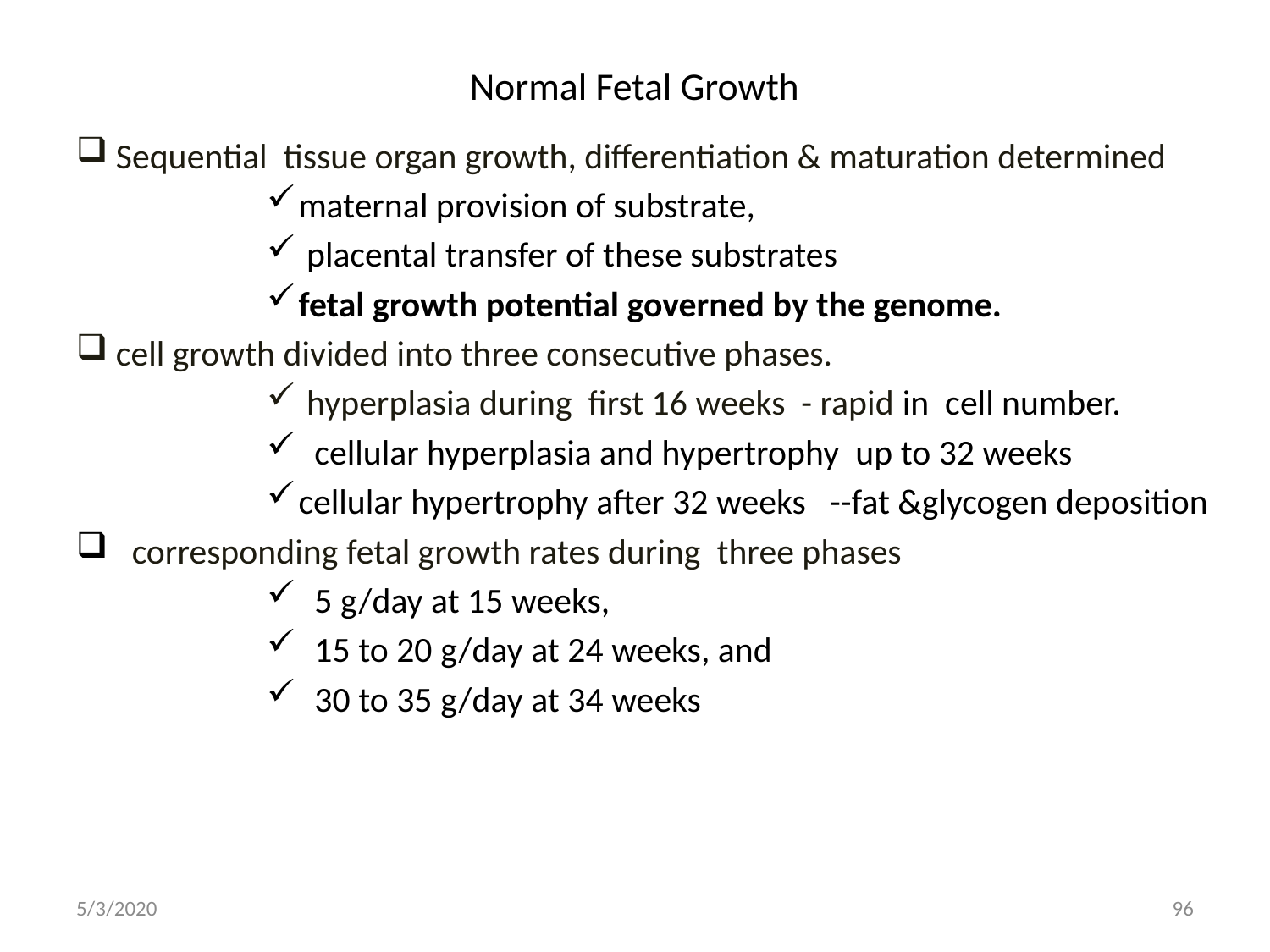

# Normal Fetal Growth
Sequential  tissue organ growth, differentiation & maturation determined
maternal provision of substrate,
 placental transfer of these substrates
fetal growth potential governed by the genome.
cell growth divided into three consecutive phases.
 hyperplasia during  first 16 weeks  - rapid in  cell number.
  cellular hyperplasia and hypertrophy  up to 32 weeks
cellular hypertrophy after 32 weeks   --fat &glycogen deposition
  corresponding fetal growth rates during  three phases
  5 g/day at 15 weeks,
  15 to 20 g/day at 24 weeks, and
  30 to 35 g/day at 34 weeks
5/3/2020
96